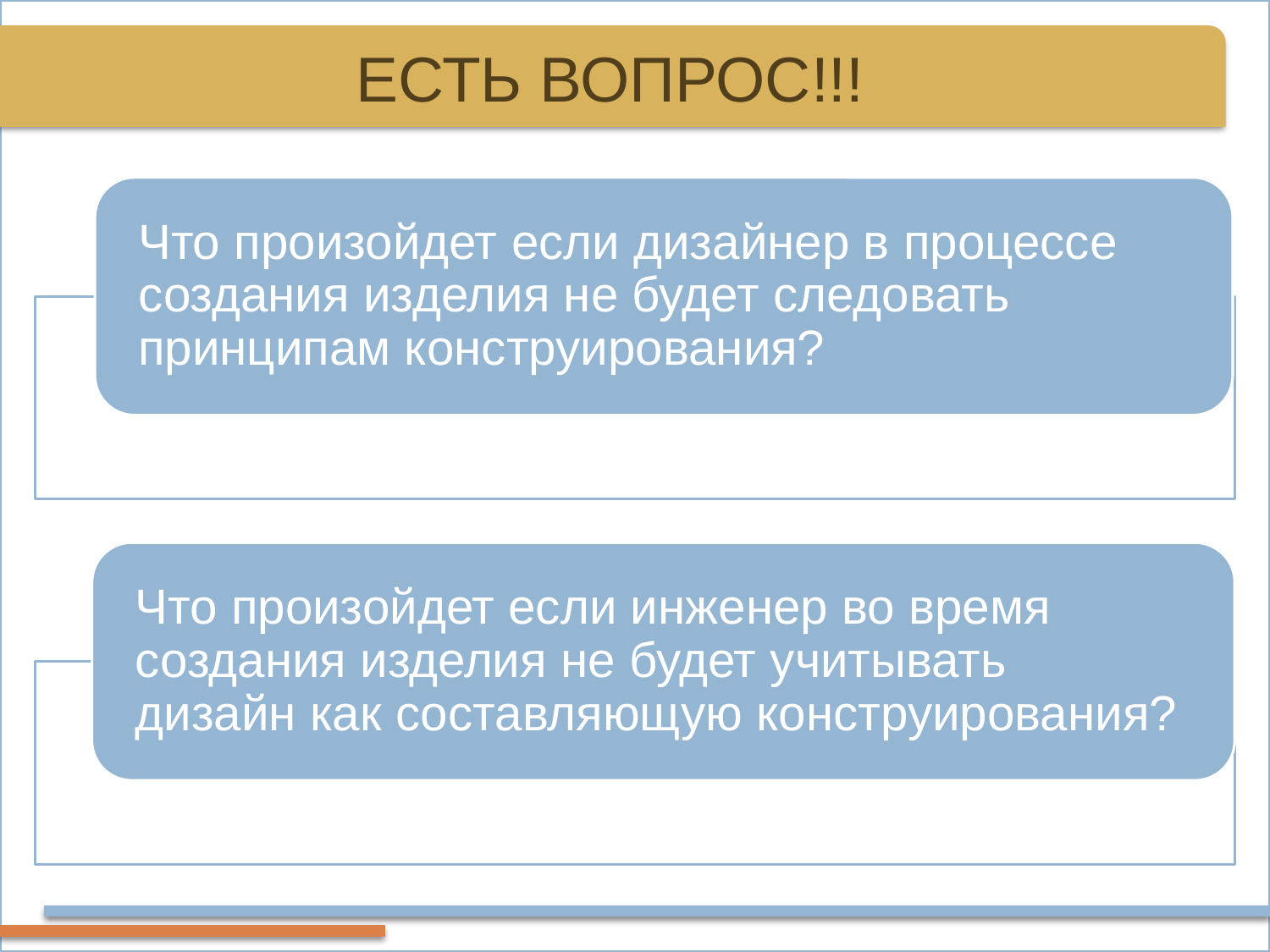

ЕСТЬ ВОПРОС!!!
#
Что произойдет если дизайнер в процессе создания изделия не будет следовать принципам конструирования?
Что произойдет если инженер во время создания изделия не будет учитывать  дизайн как составляющую конструирования?